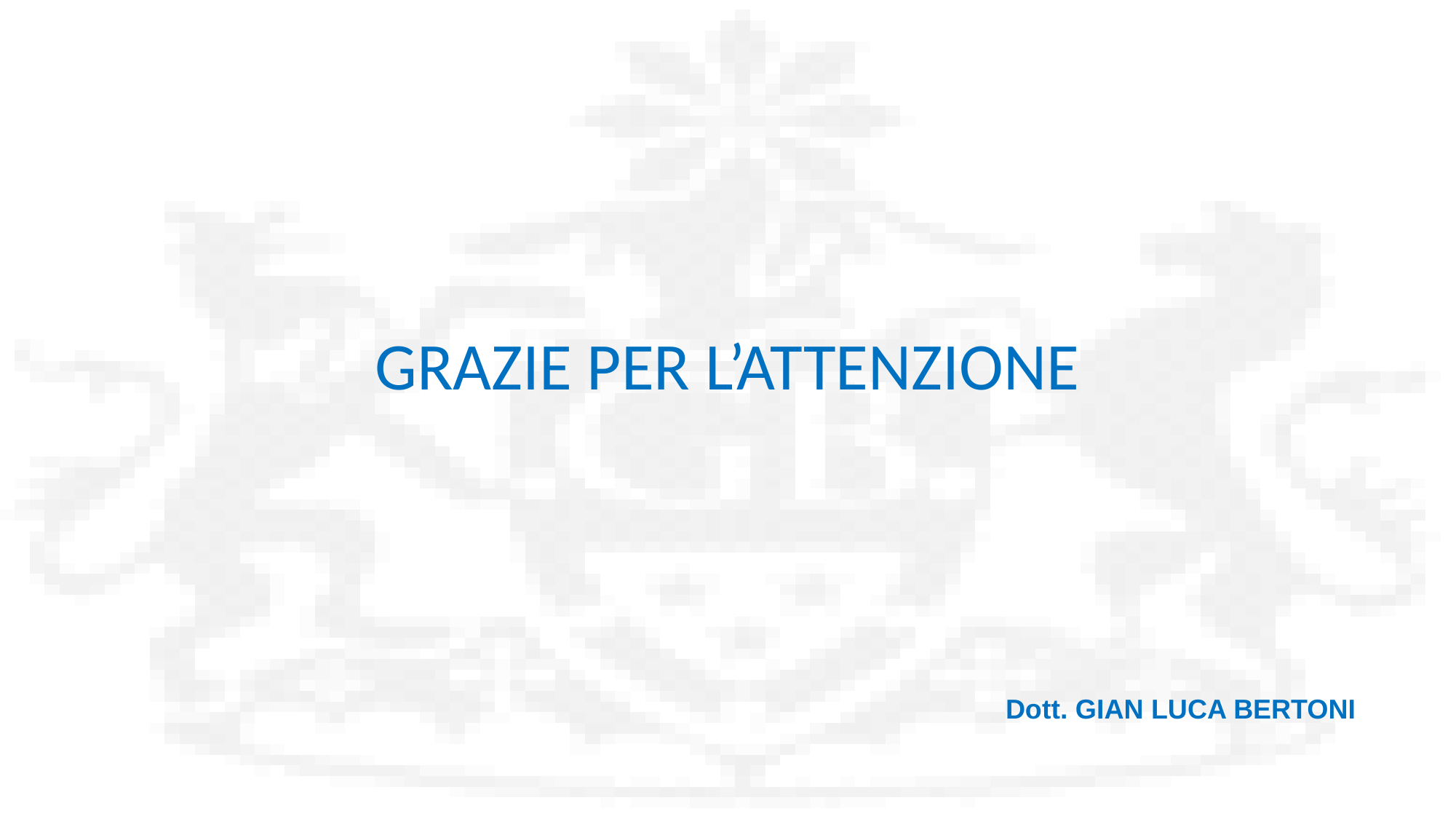

GRAZIE PER L’ATTENZIONE

Dott. GIAN LUCA BERTONI